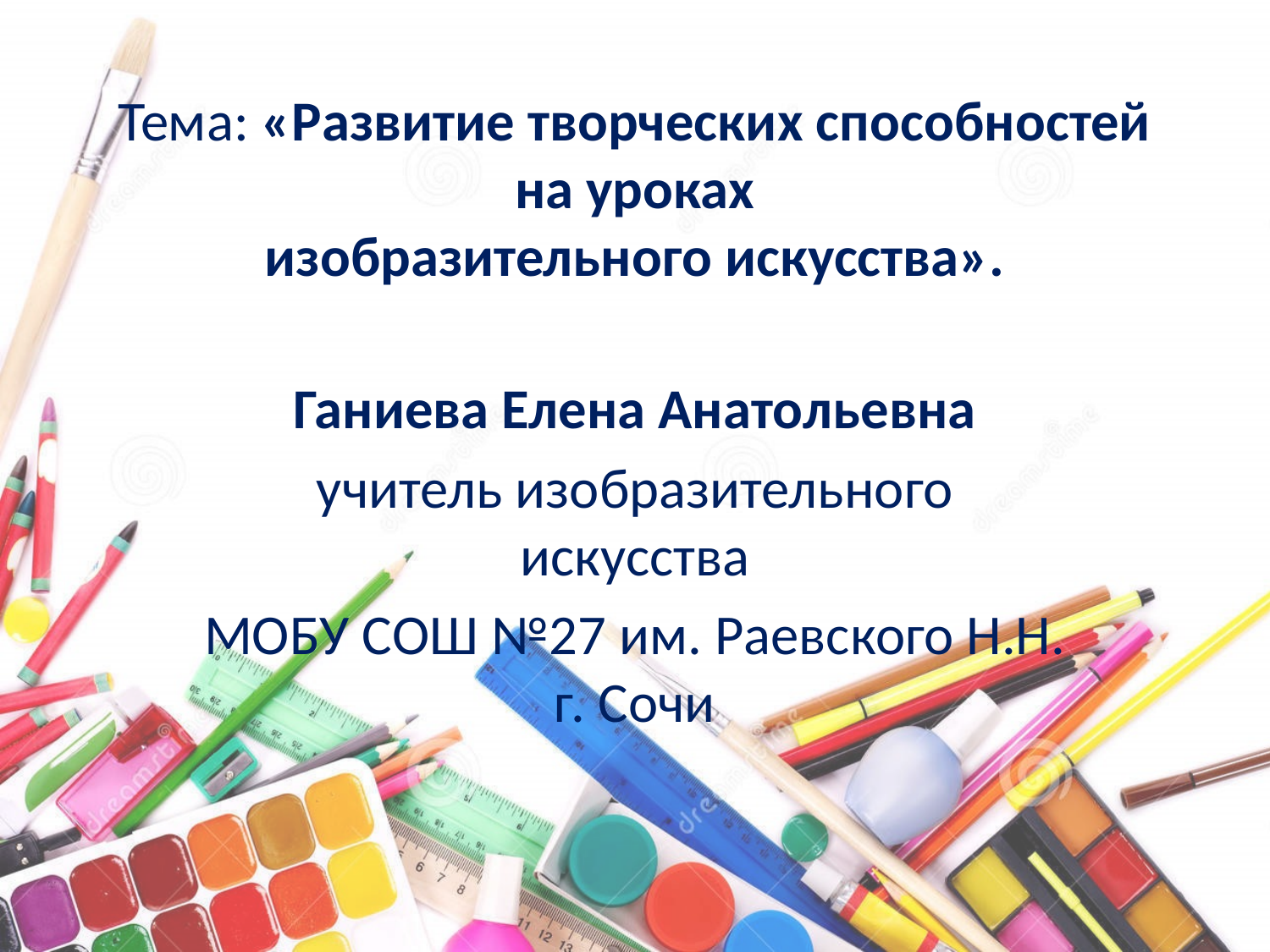

# Тема: «Развитие творческих способностей на уроках изобразительного искусства».
Ганиева Елена Анатольевна
учитель изобразительного искусства
МОБУ СОШ №27 им. Раевского Н.Н. г. Сочи